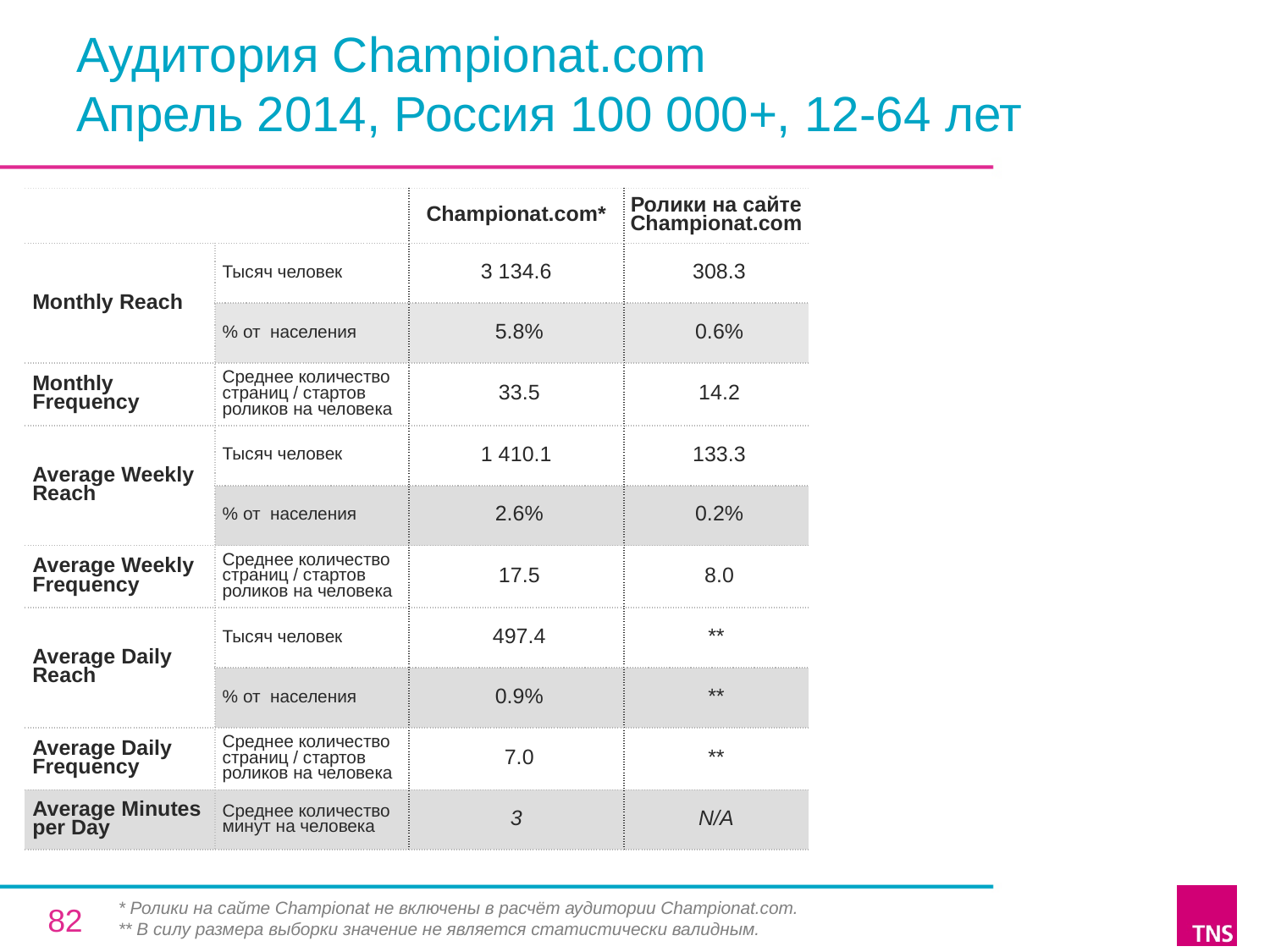

# Аудитория Championat.com Апрель 2014, Россия 100 000+, 12-64 лет
|  |  | Championat.com\* | Ролики на сайте Championat.com |
| --- | --- | --- | --- |
| Monthly Reach | Тысяч человек | 3 134.6 | 308.3 |
|  | % от населения | 5.8% | 0.6% |
| Monthly Frequency | Среднее количество страниц / стартов роликов на человека | 33.5 | 14.2 |
| Average Weekly Reach | Тысяч человек | 1 410.1 | 133.3 |
|  | % от населения | 2.6% | 0.2% |
| Average Weekly Frequency | Среднее количество страниц / стартов роликов на человека | 17.5 | 8.0 |
| Average Daily Reach | Тысяч человек | 497.4 | \*\* |
|  | % от населения | 0.9% | \*\* |
| Average Daily Frequency | Среднее количество страниц / стартов роликов на человека | 7.0 | \*\* |
| Average Minutes per Day | Среднее количество минут на человека | 3 | N/A |
* Ролики на сайте Championat не включены в расчёт аудитории Championat.com.
** В силу размера выборки значение не является статистически валидным.
82